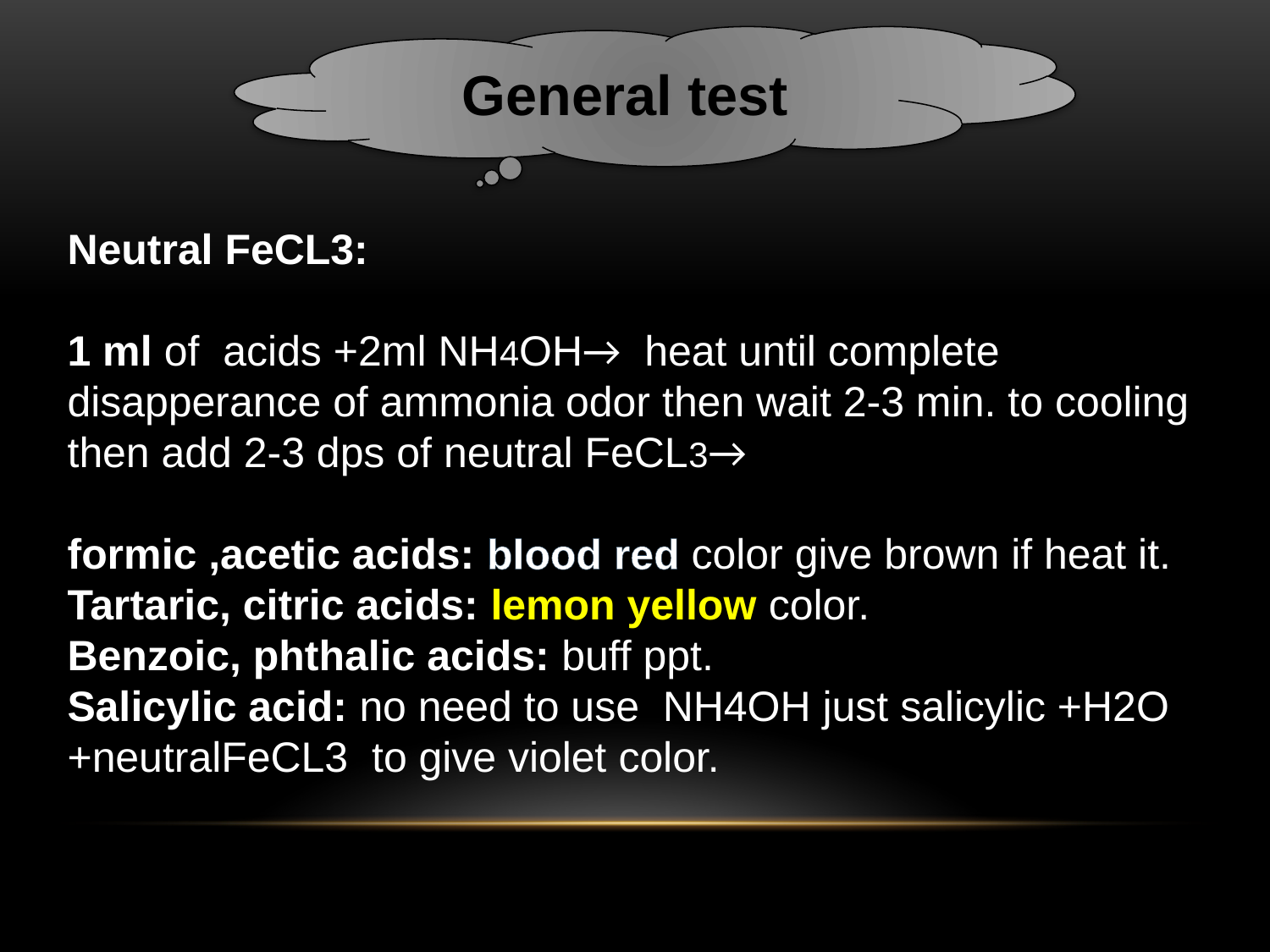

General test
Neutral FeCL3:

1 ml of  acids +2ml NH4OH→  heat until complete disapperance of ammonia odor then wait 2-3 min. to cooling then add 2-3 dps of neutral FeCL3→

formic ,acetic acids: blood red color give brown if heat it.
Tartaric, citric acids: lemon yellow color.
Benzoic, phthalic acids: buff ppt.
Salicylic acid: no need to use  NH4OH just salicylic +H2O +neutralFeCL3  to give violet color.